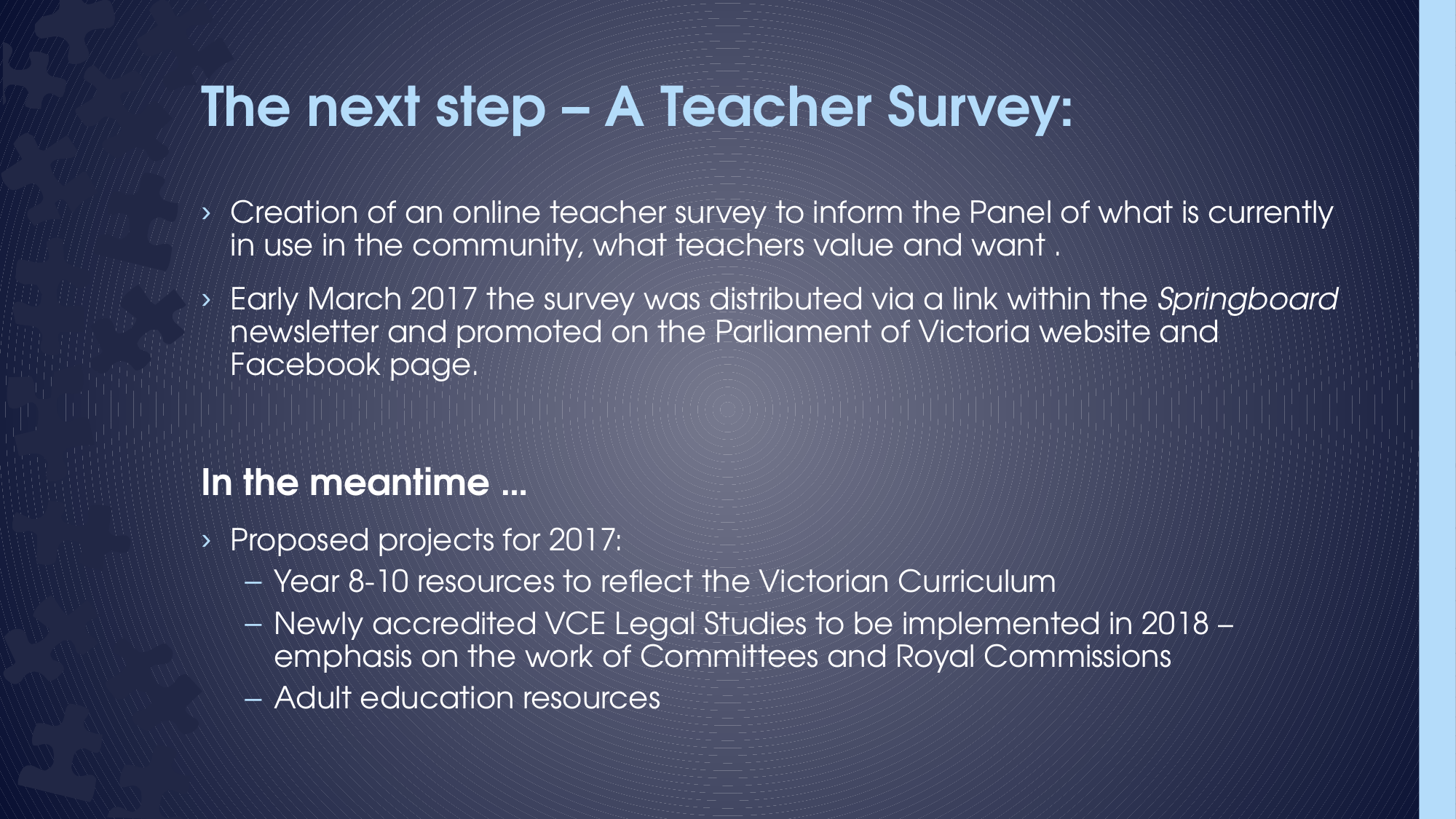

# The next step – A Teacher Survey:
Creation of an online teacher survey to inform the Panel of what is currently in use in the community, what teachers value and want .
Early March 2017 the survey was distributed via a link within the Springboard newsletter and promoted on the Parliament of Victoria website and Facebook page.

In the meantime …
Proposed projects for 2017:
Year 8-10 resources to reflect the Victorian Curriculum
Newly accredited VCE Legal Studies to be implemented in 2018 – emphasis on the work of Committees and Royal Commissions
Adult education resources